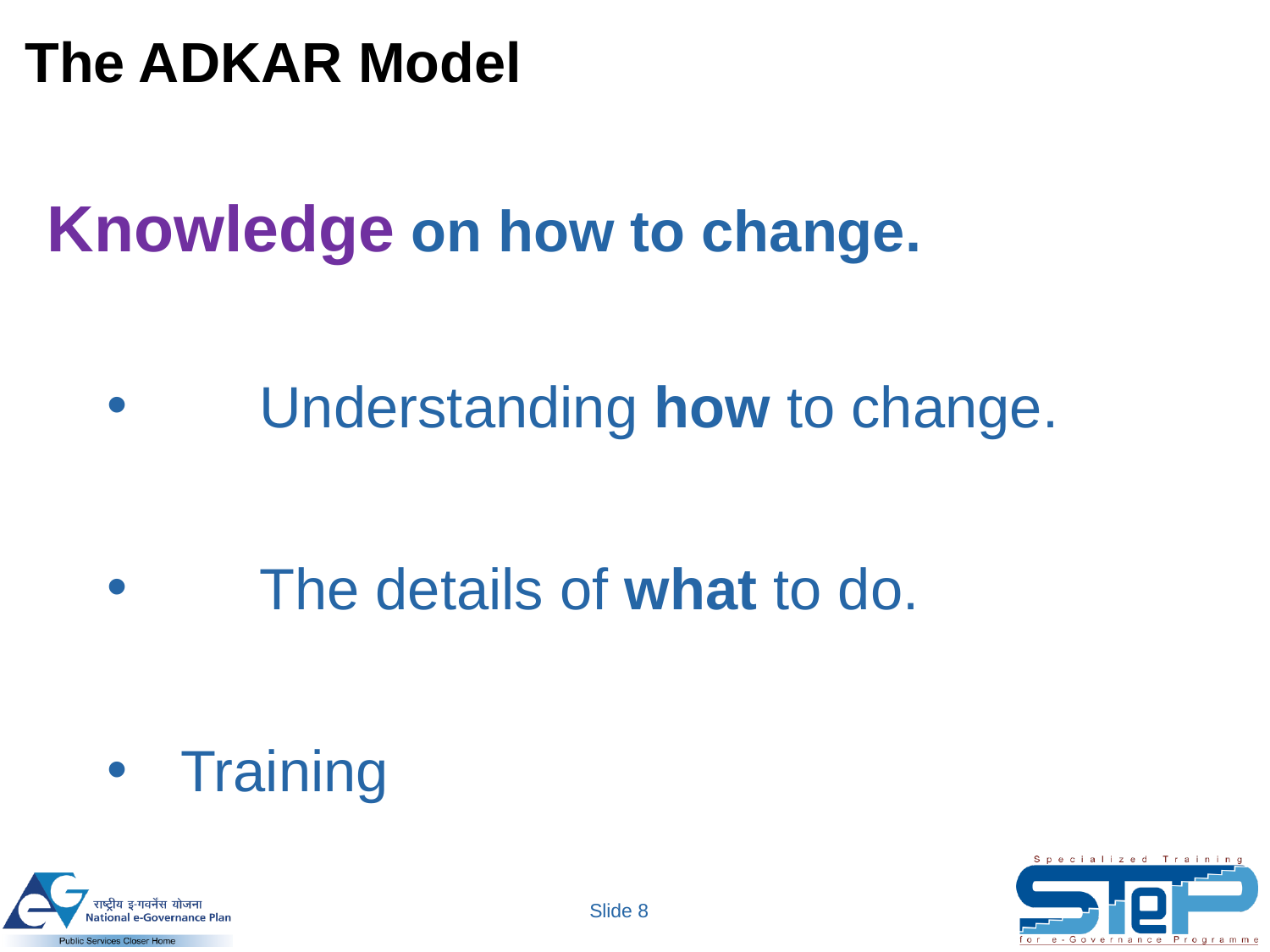

The ADKAR Model
Knowledge on how to change.

	Understanding how to change.

	The details of what to do.

   Training